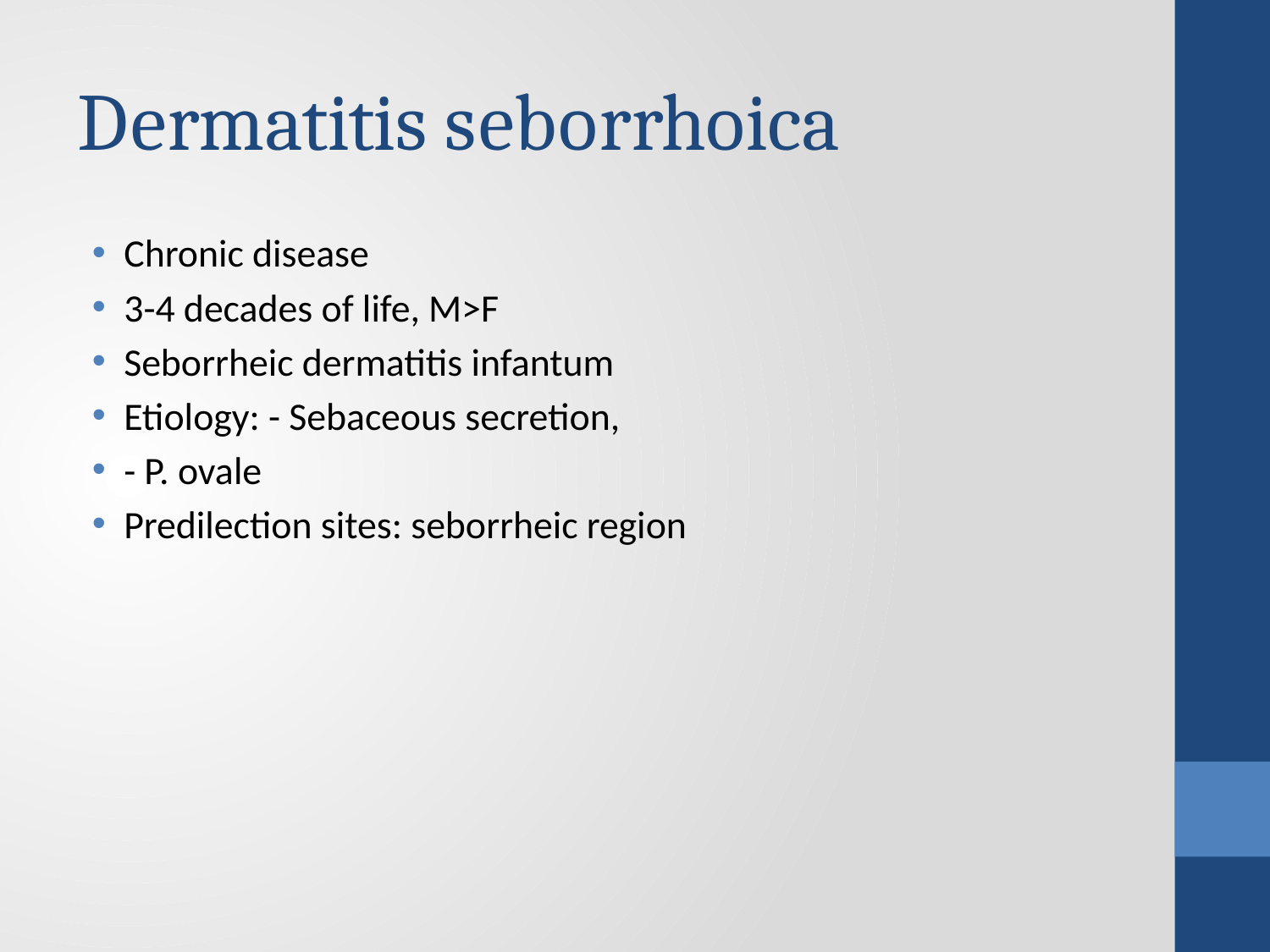

# Dermatitis seborrhoica
Chronic disease
3-4 decades of life, M>F
Seborrheic dermatitis infantum
Etiology: - Sebaceous secretion,
- P. ovale
Predilection sites: seborrheic region